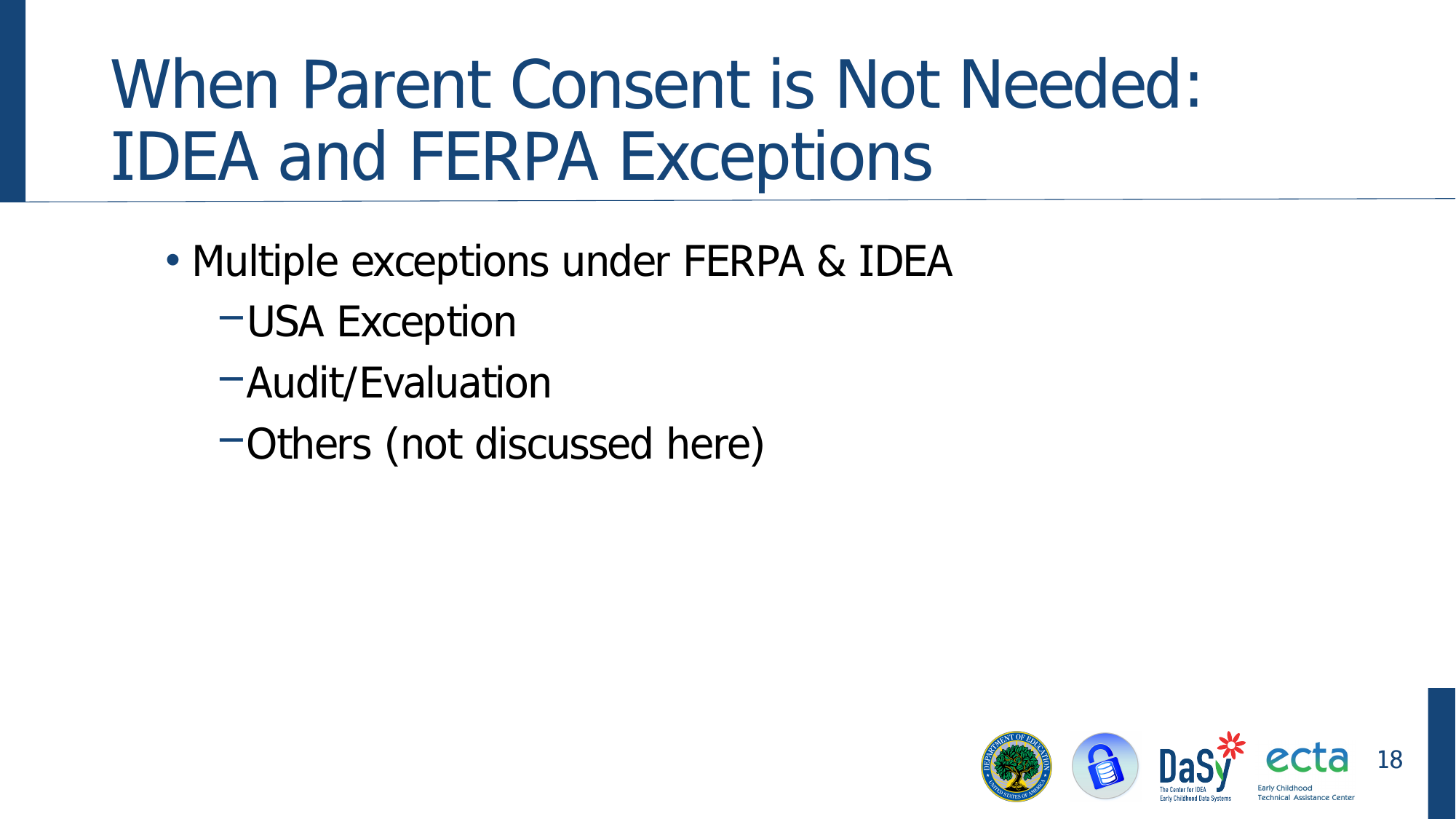

# When Parent Consent is Not Needed: IDEA and FERPA Exceptions
Multiple exceptions under FERPA & IDEA
USA Exception
Audit/Evaluation
Others (not discussed here)